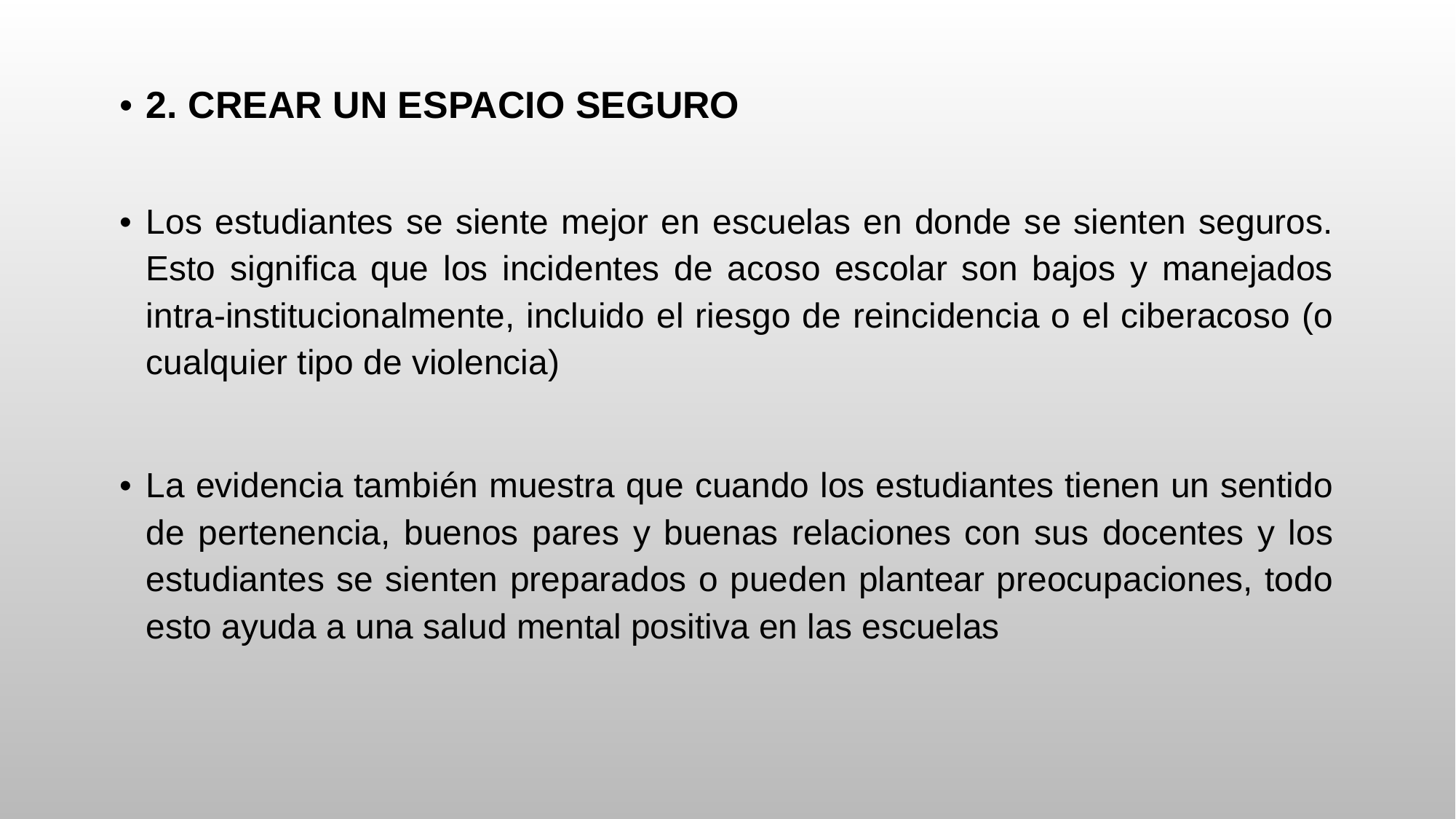

2. Crear un espacio seguro

Los estudiantes se siente mejor en escuelas en donde se sienten seguros. Esto significa que los incidentes de acoso escolar son bajos y manejados intra-institucionalmente, incluido el riesgo de reincidencia o el ciberacoso (o cualquier tipo de violencia)

La evidencia también muestra que cuando los estudiantes tienen un sentido de pertenencia, buenos pares y buenas relaciones con sus docentes y los estudiantes se sienten preparados o pueden plantear preocupaciones, todo esto ayuda a una salud mental positiva en las escuelas